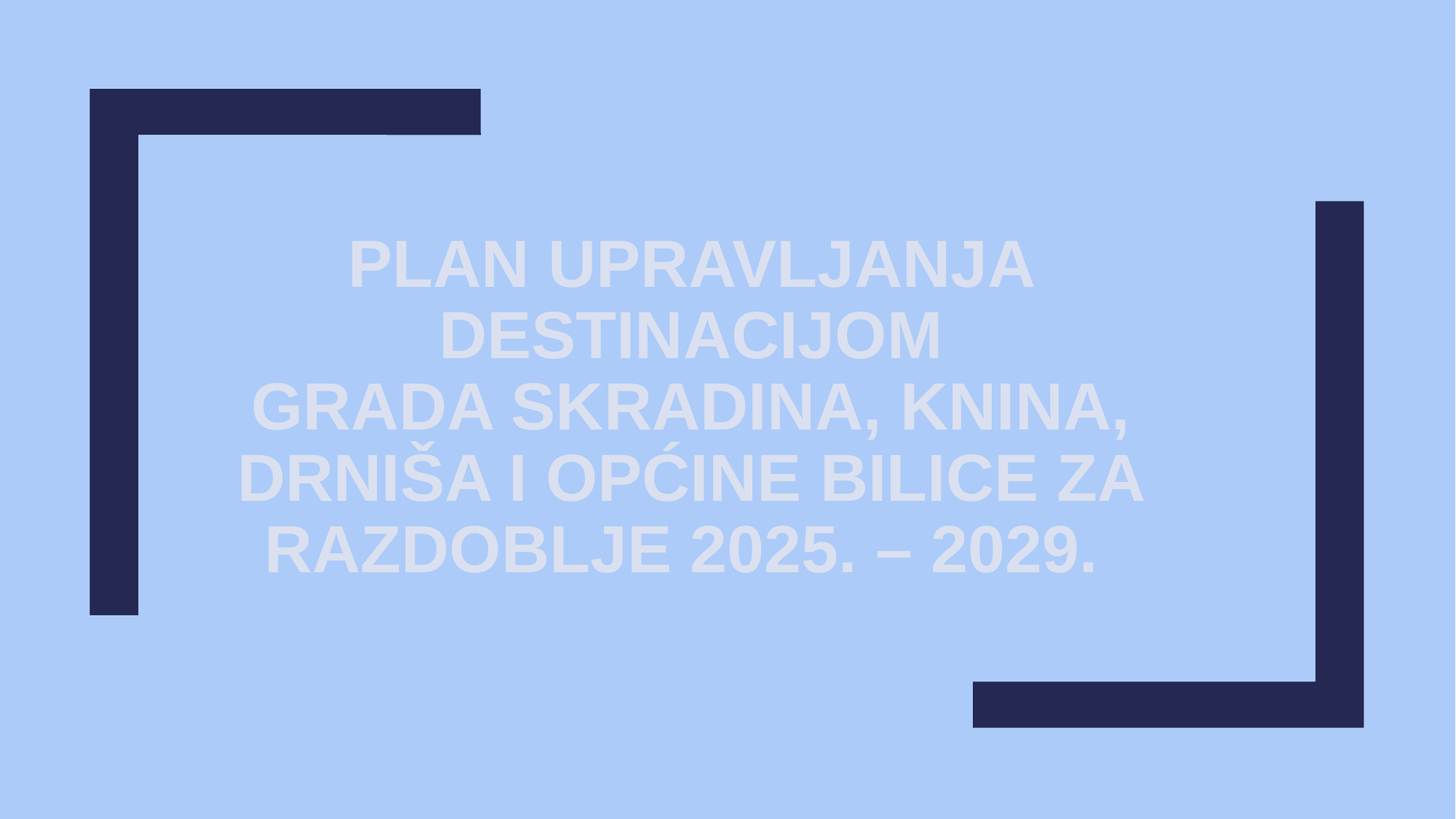

# PLAN UPRAVLJANJA DESTINACIJOM GRADA SKRADINA, KNINA, DRNIŠA I OPĆINE BILICE ZA RAZDOBLJE 2025. – 2029.